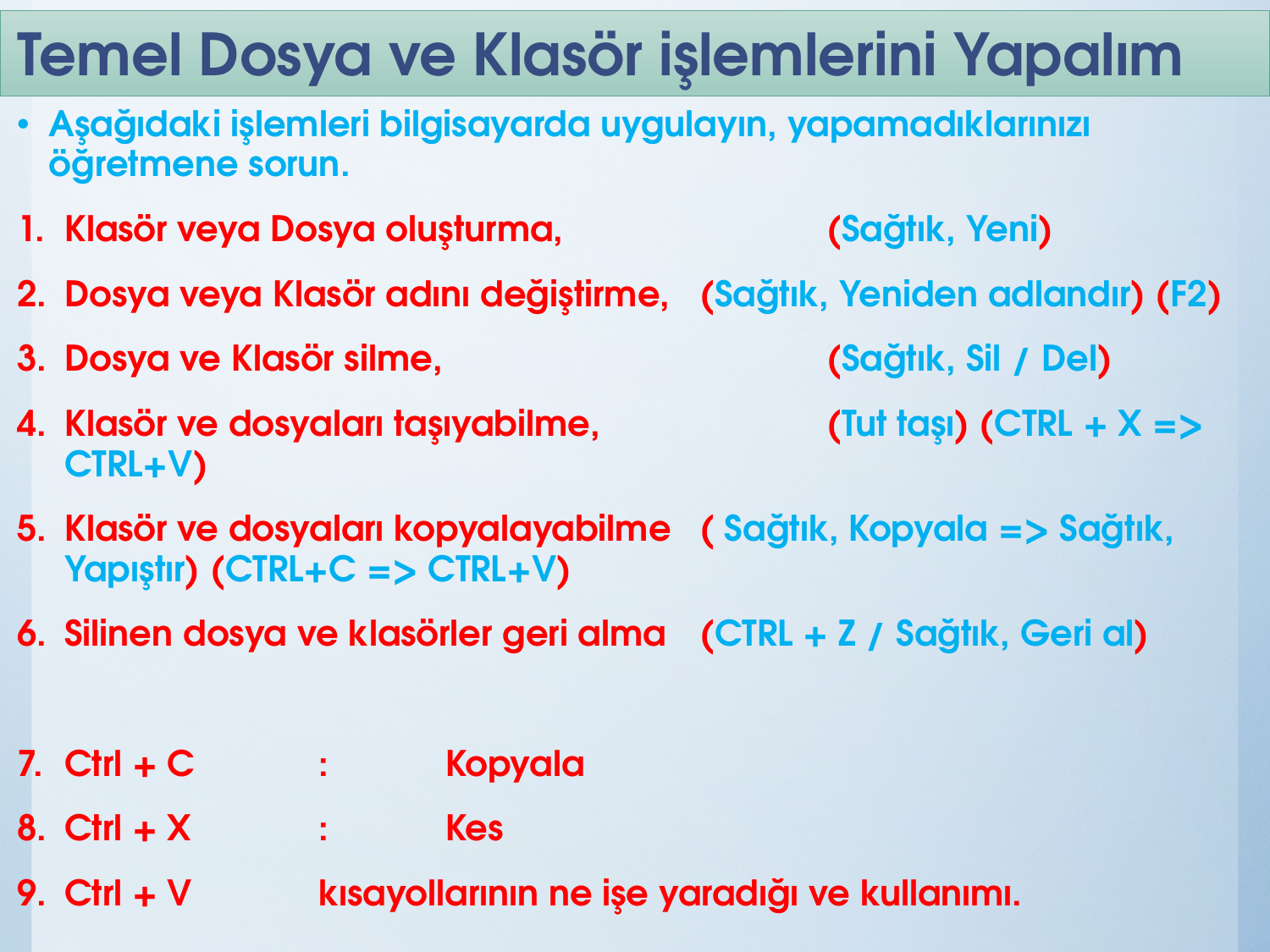

# Temel Dosya ve Klasör işlemlerini Yapalım
Aşağıdaki işlemleri bilgisayarda uygulayın, yapamadıklarınızı öğretmene sorun.
Klasör veya Dosya oluşturma, 		(Sağtık, Yeni)
Dosya veya Klasör adını değiştirme, 	(Sağtık, Yeniden adlandır) (F2)
Dosya ve Klasör silme, 			(Sağtık, Sil / Del)
Klasör ve dosyaları taşıyabilme, 		(Tut taşı) (CTRL + X => CTRL+V)
Klasör ve dosyaları kopyalayabilme 	( Sağtık, Kopyala => Sağtık, Yapıştır) (CTRL+C => CTRL+V)
Silinen dosya ve klasörler geri alma 	(CTRL + Z / Sağtık, Geri al)

Ctrl + C	:	Kopyala
Ctrl + X	:	Kes
Ctrl + V 	kısayollarının ne işe yaradığı ve kullanımı.